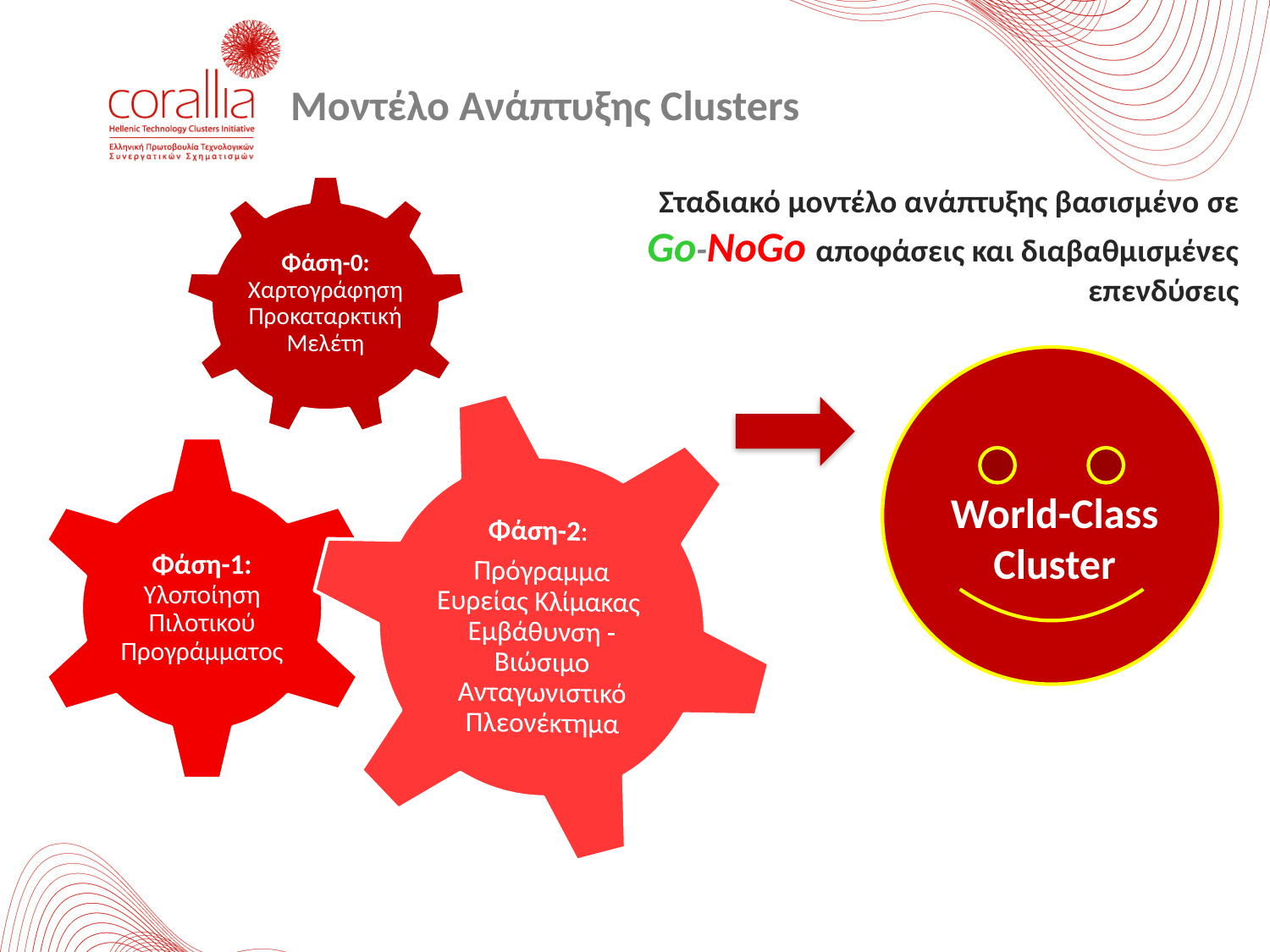

# Μοντέλο Ανάπτυξης Clusters
Φάση-0: Χαρτογράφηση Προκαταρκτική Μελέτη
Φάση-1: Υλοποίηση Πιλοτικού Προγράμματος
Φάση-2:
Πρόγραμμα Ευρείας Κλίμακας  Εμβάθυνση - Βιώσιμο Ανταγωνιστικό Πλεονέκτημα
Σταδιακό μοντέλο ανάπτυξης βασισμένο σε Go-NoGo αποφάσεις και διαβαθμισμένες επενδύσεις

World-Class
Cluster